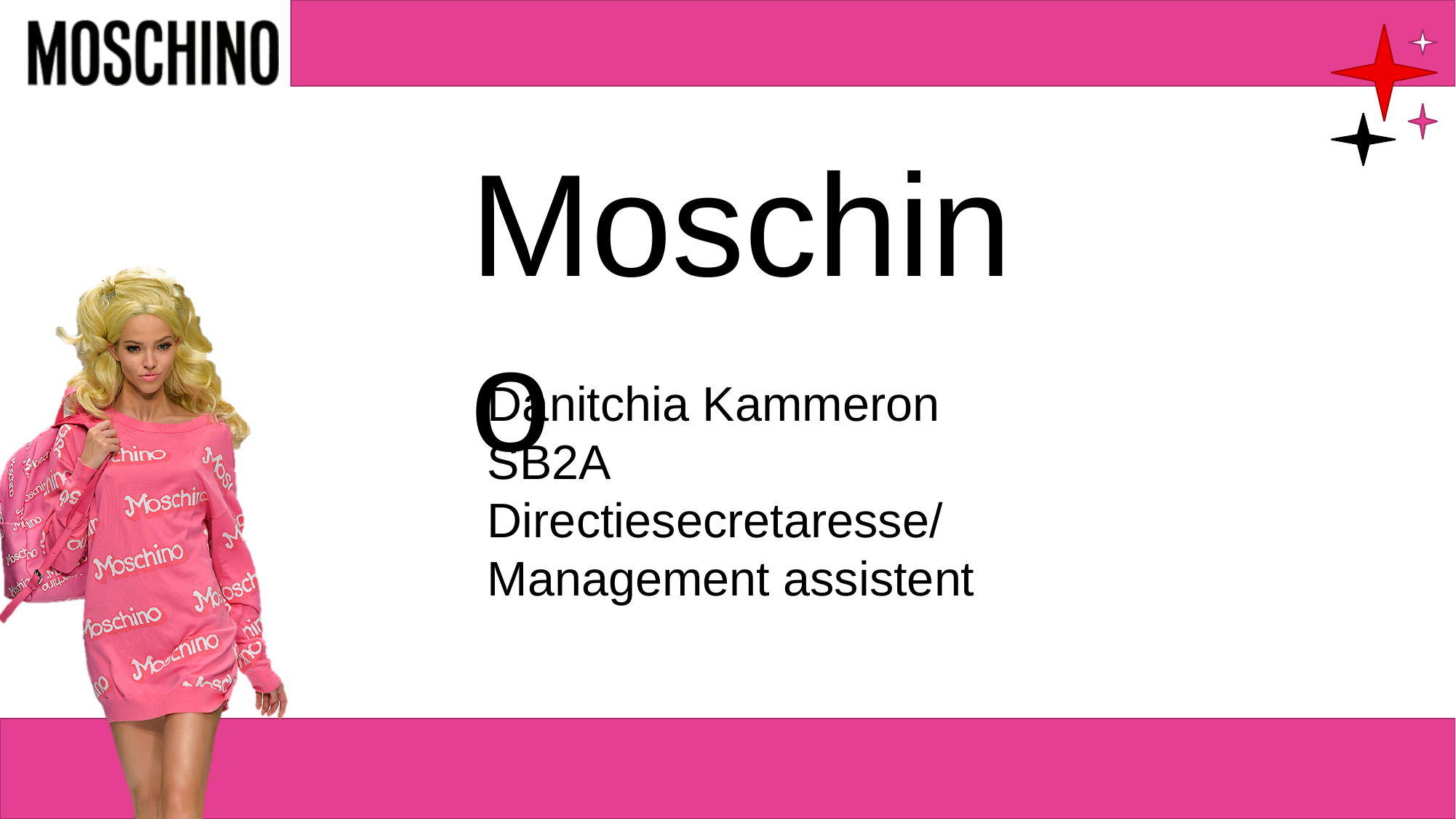

Moschino
Danitchia Kammeron
SB2A
Directiesecretaresse/  Management assistent